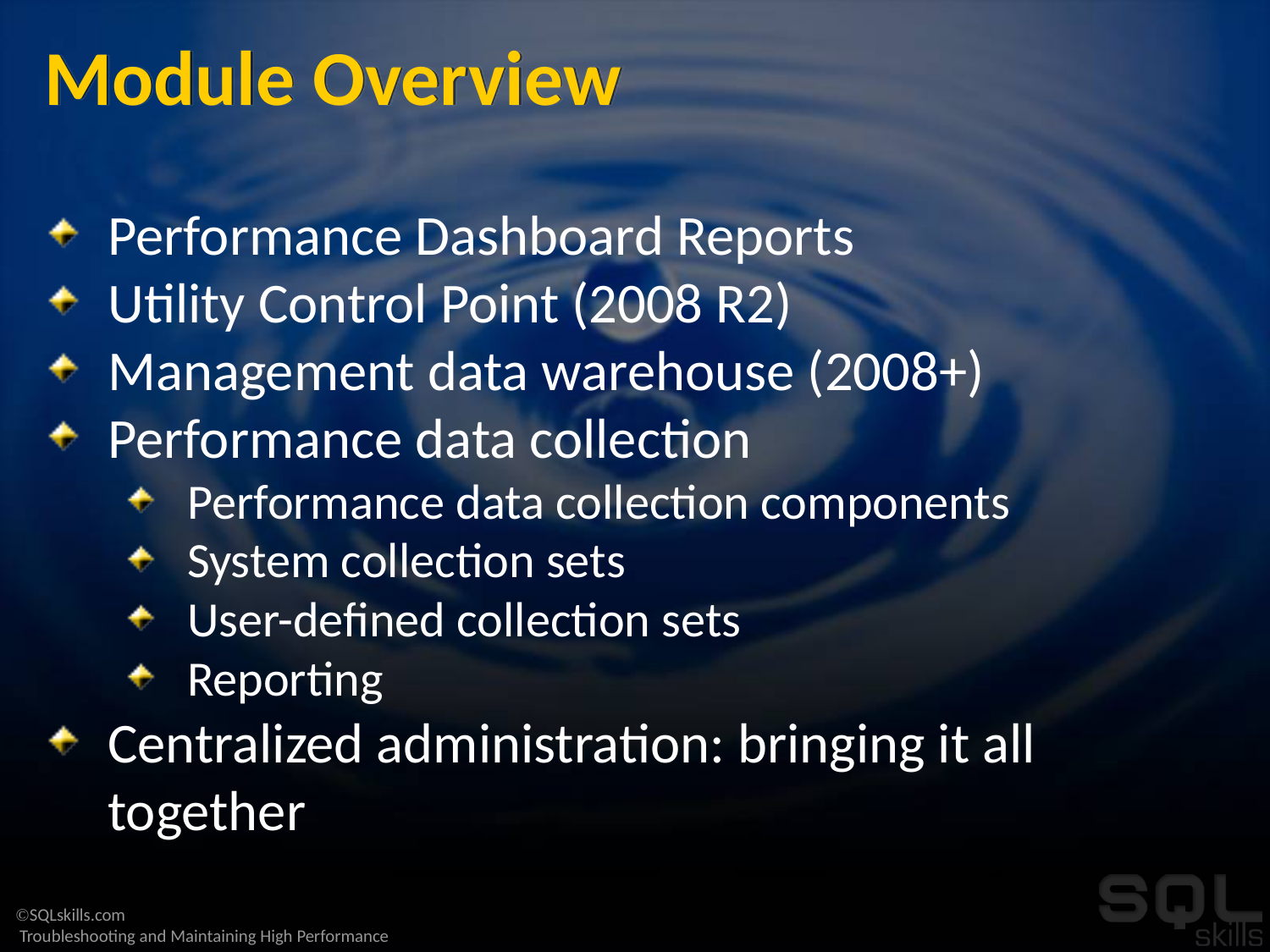

# Module Overview
Performance Dashboard Reports
Utility Control Point (2008 R2)
Management data warehouse (2008+)
Performance data collection
Performance data collection components
System collection sets
User-defined collection sets
Reporting
Centralized administration: bringing it all together